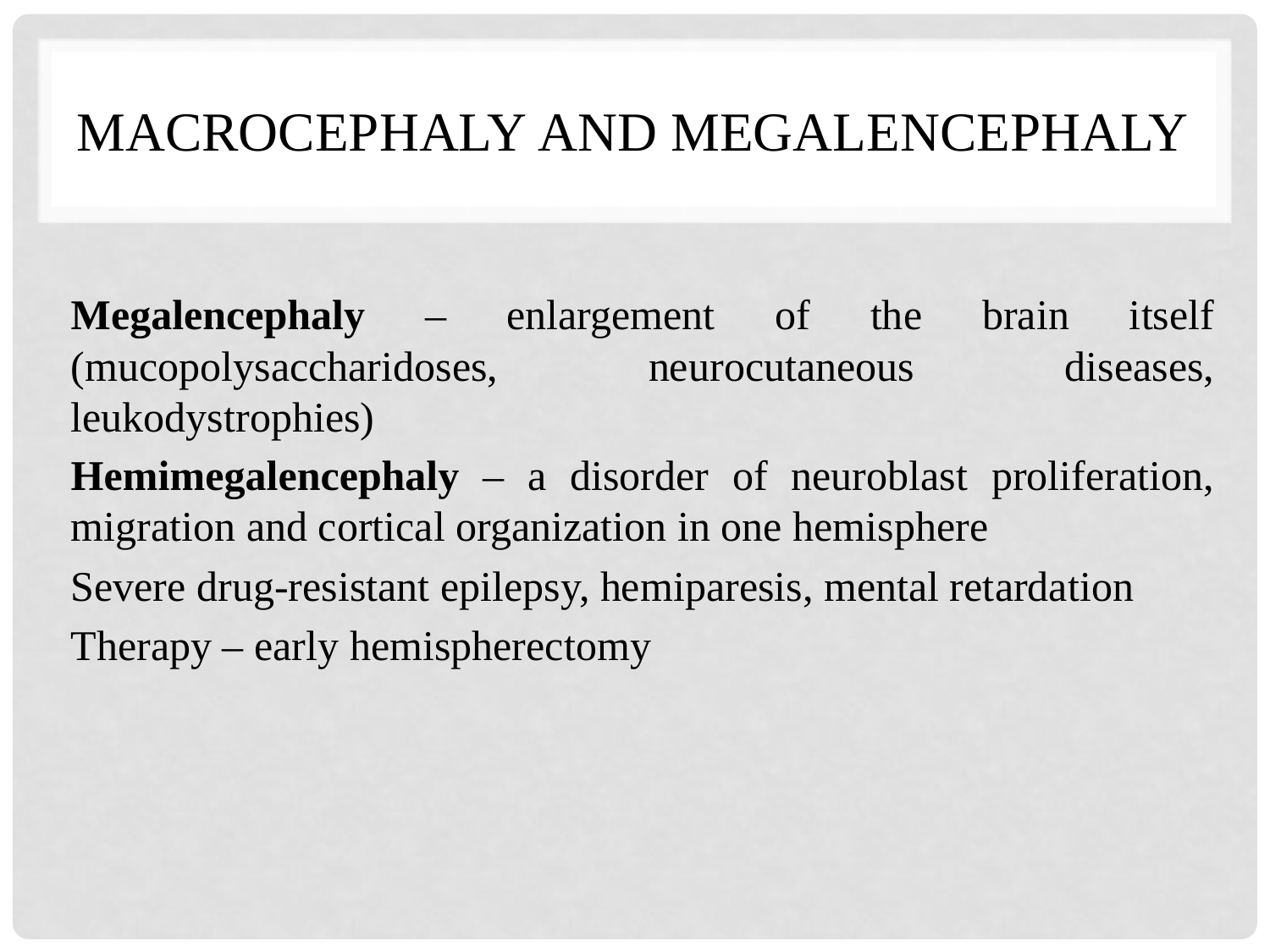

# Macrocephaly and Megalencephaly

Megalencephaly – enlargement of the brain itself (mucopolysaccharidoses, neurocutaneous diseases, leukodystrophies)
Hemimegalencephaly – a disorder of neuroblast proliferation, migration and cortical organization in one hemisphere
Severe drug-resistant epilepsy, hemiparesis, mental retardation
Therapy – early hemispherectomy